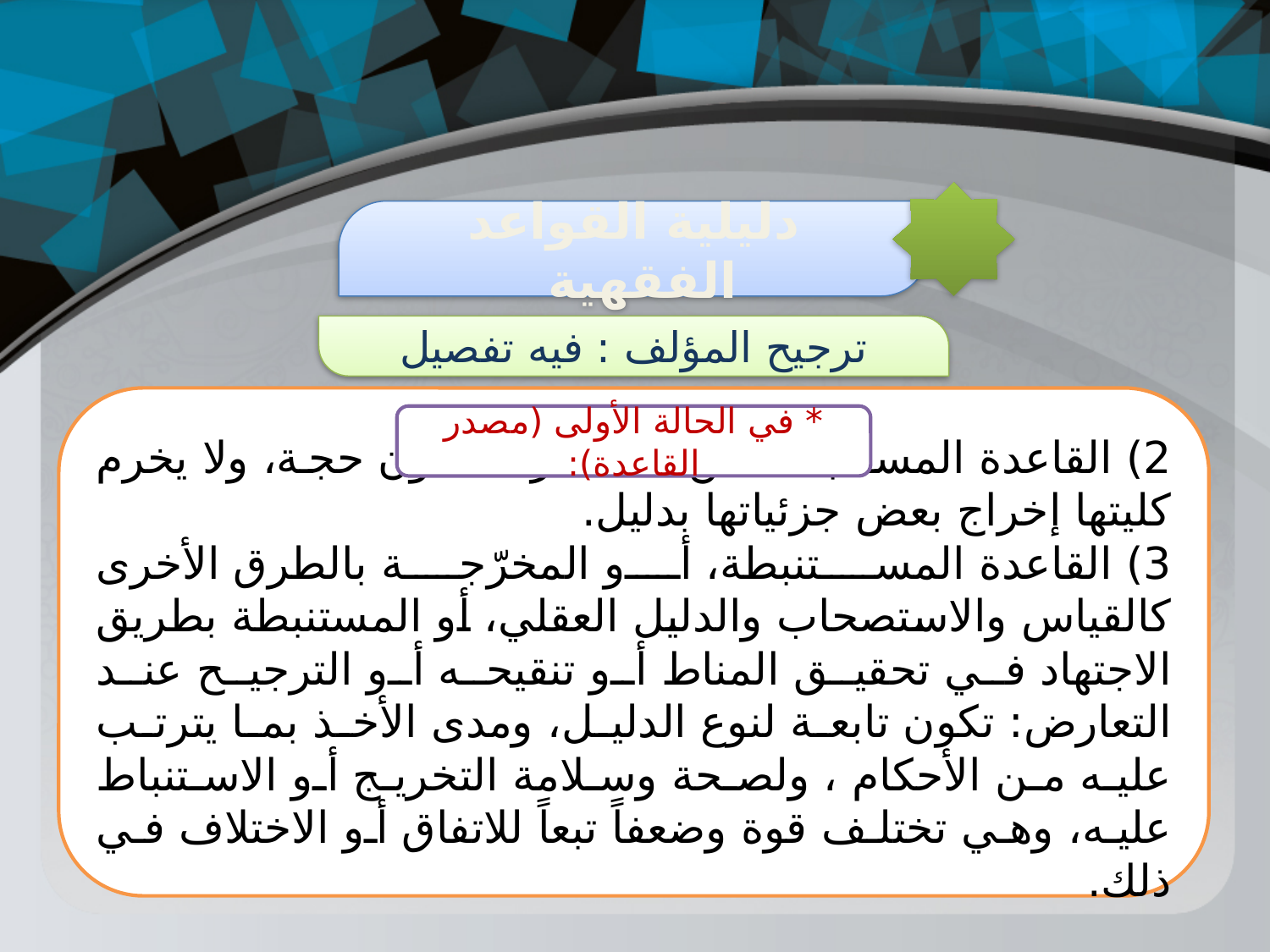

دليلية القواعد الفقهية
ترجيح المؤلف : فيه تفصيل

2) القاعدة المستنبطة من الاستقراء: تكون حجة، ولا يخرم كليتها إخراج بعض جزئياتها بدليل.
3) القاعدة المستنبطة، أو المخرّجة بالطرق الأخرى كالقياس والاستصحاب والدليل العقلي، أو المستنبطة بطريق الاجتهاد في تحقيق المناط أو تنقيحه أو الترجيح عند التعارض: تكون تابعة لنوع الدليل، ومدى الأخذ بما يترتب عليه من الأحكام ، ولصحة وسلامة التخريج أو الاستنباط عليه، وهي تختلف قوة وضعفاً تبعاً للاتفاق أو الاختلاف في ذلك.
* في الحالة الأولى (مصدر القاعدة):